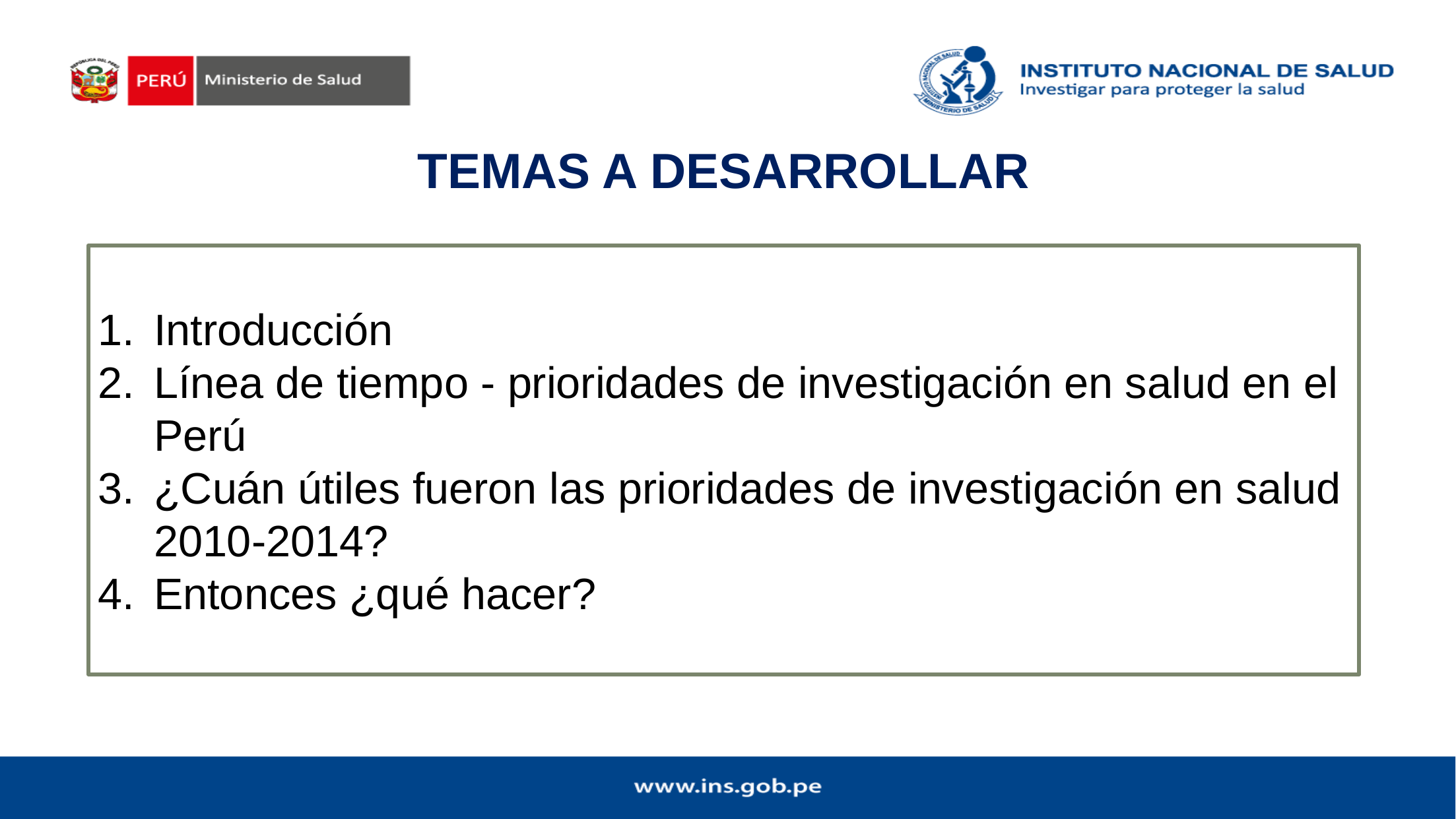

TEMAS A DESARROLLAR
Introducción
Línea de tiempo - prioridades de investigación en salud en el Perú
¿Cuán útiles fueron las prioridades de investigación en salud 2010-2014?
Entonces ¿qué hacer?